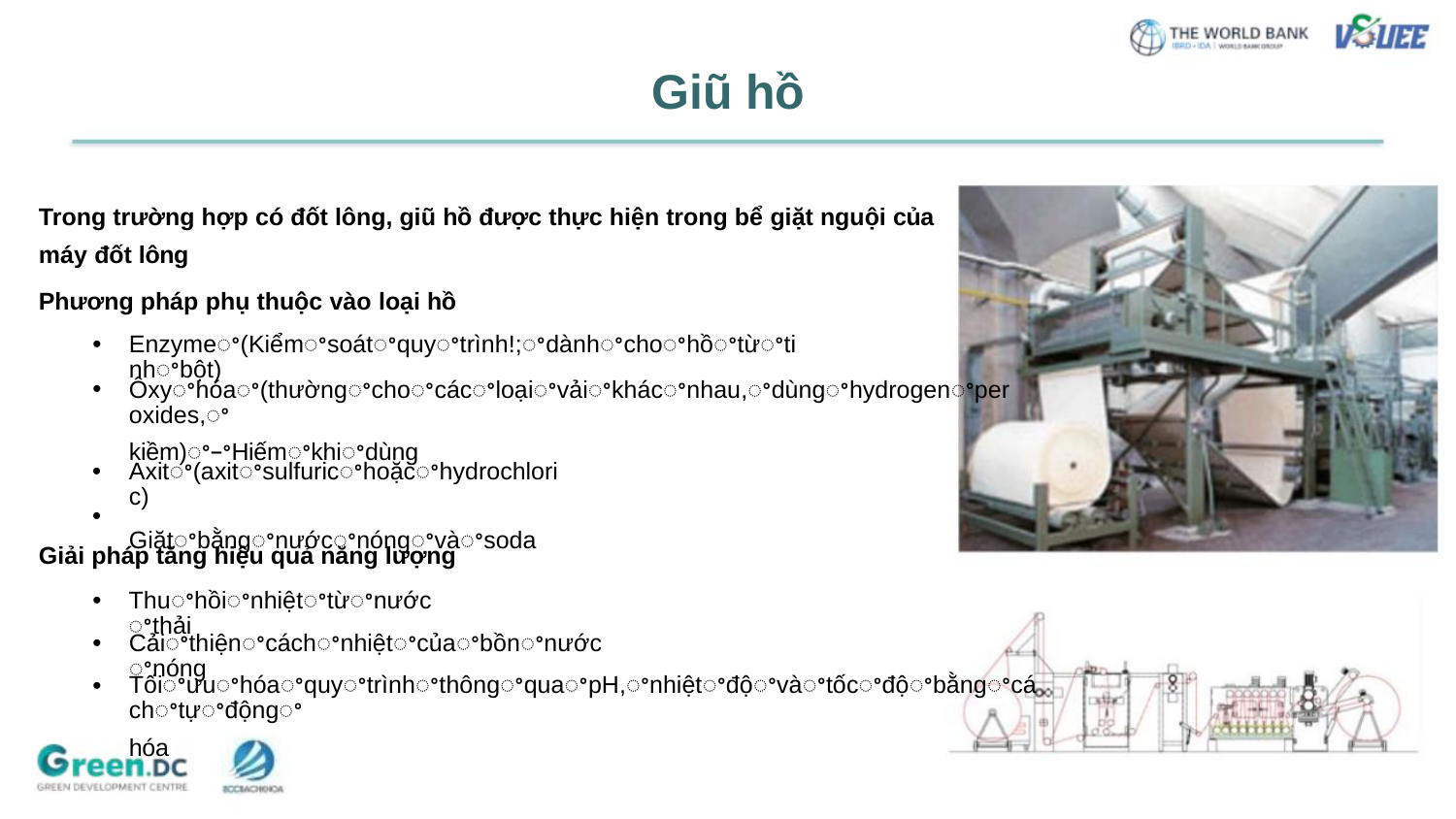

Giũ hồ
Trong trường hợp có đốt lông, giũ hồ được thực hiện trong bể giặt nguội của
máy đốt lông
Phương pháp phụ thuộc vào loại hồ
•
•
Enzymeꢀ(Kiểmꢀsoátꢀquyꢀtrình!;ꢀdànhꢀchoꢀhồꢀtừꢀtinhꢀbột)
Ôxyꢀhóaꢀ(thườngꢀchoꢀcácꢀloạiꢀvảiꢀkhácꢀnhau,ꢀdùngꢀhydrogenꢀperoxides,ꢀ
kiềm)ꢀ–ꢀHiếmꢀkhiꢀdùng
•
•
Axitꢀ(axitꢀsulfuricꢀhoặcꢀhydrochloric)
Giặtꢀbằngꢀnướcꢀnóngꢀvàꢀsoda
Giải pháp tăng hiệu quả năng lượng
•
•
•
Thuꢀhồiꢀnhiệtꢀtừꢀnướcꢀthải
Cảiꢀthiệnꢀcáchꢀnhiệtꢀcủaꢀbồnꢀnướcꢀnóng
TốiꢀưuꢀhóaꢀquyꢀtrìnhꢀthôngꢀquaꢀpH,ꢀnhiệtꢀđộꢀvàꢀtốcꢀđộꢀbằngꢀcáchꢀtựꢀđộngꢀ
hóa